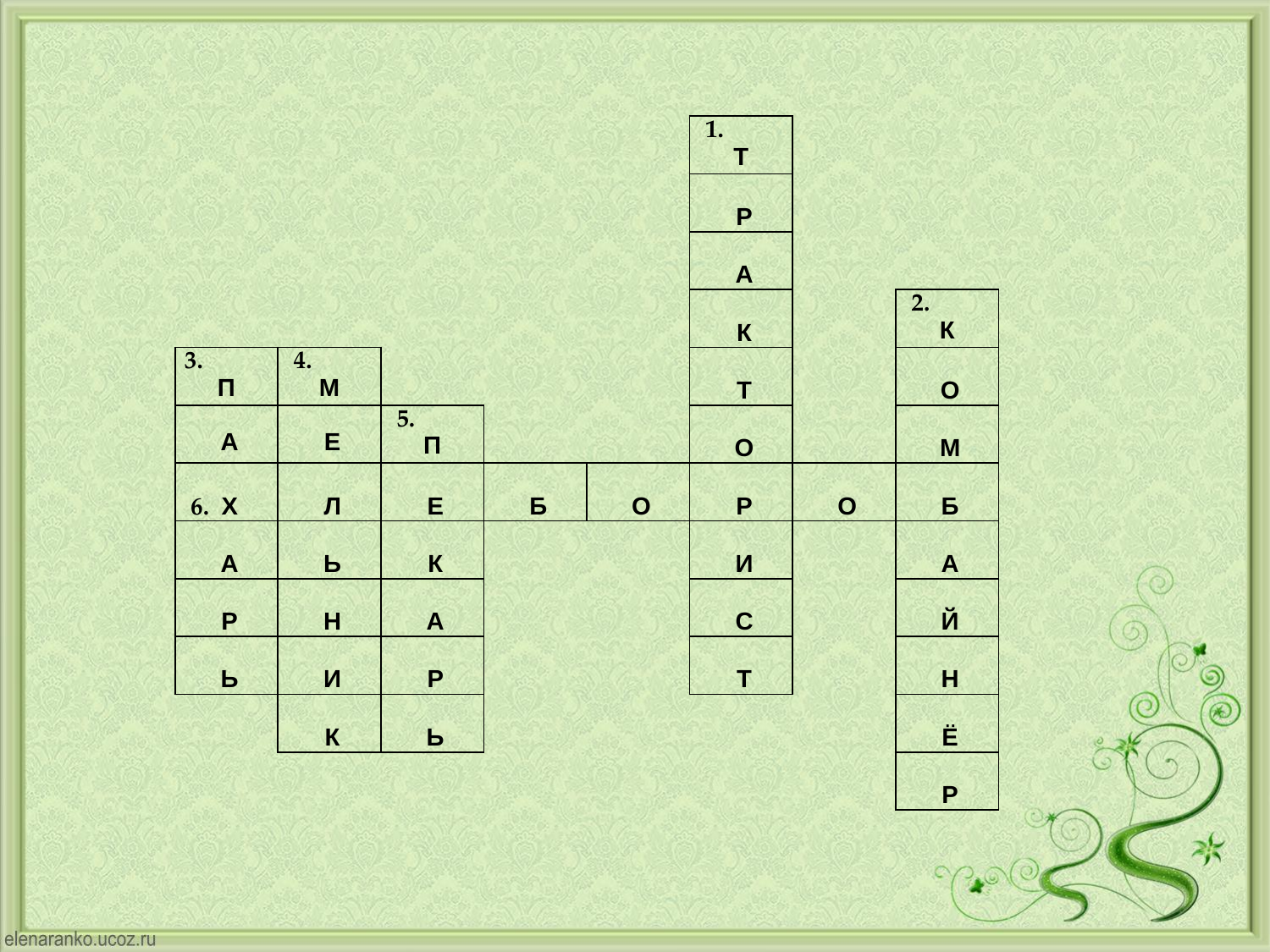

|  |  |  |  |  | 1. Т |  |  |
| --- | --- | --- | --- | --- | --- | --- | --- |
|  |  |  |  |  | Р |  |  |
|  |  |  |  |  | А |  |  |
|  |  |  |  |  | К |  | 2. К |
| 3. П | 4. М |  |  |  | Т |  | О |
| А | Е | 5. П |  |  | О |  | М |
| 6. Х | Л | Е | Б | О | Р | О | Б |
| А | Ь | К |  |  | И |  | А |
| Р | Н | А |  |  | С |  | Й |
| Ь | И | Р |  |  | Т |  | Н |
|  | К | Ь |  |  |  |  | Ё |
|  |  |  |  |  |  |  | Р |